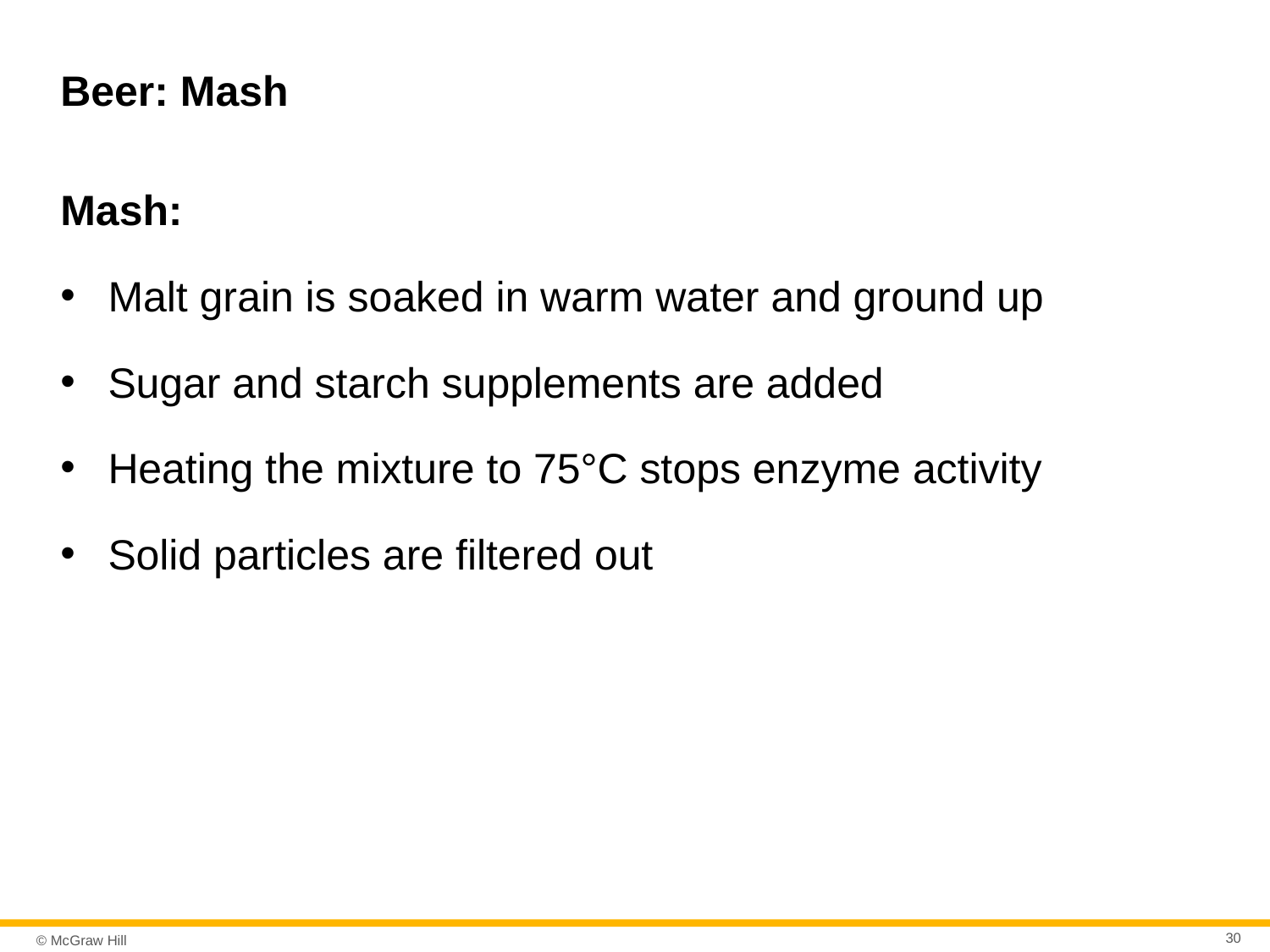

# Beer: Mash
Mash:
Malt grain is soaked in warm water and ground up
Sugar and starch supplements are added
Heating the mixture to 75°C stops enzyme activity
Solid particles are filtered out